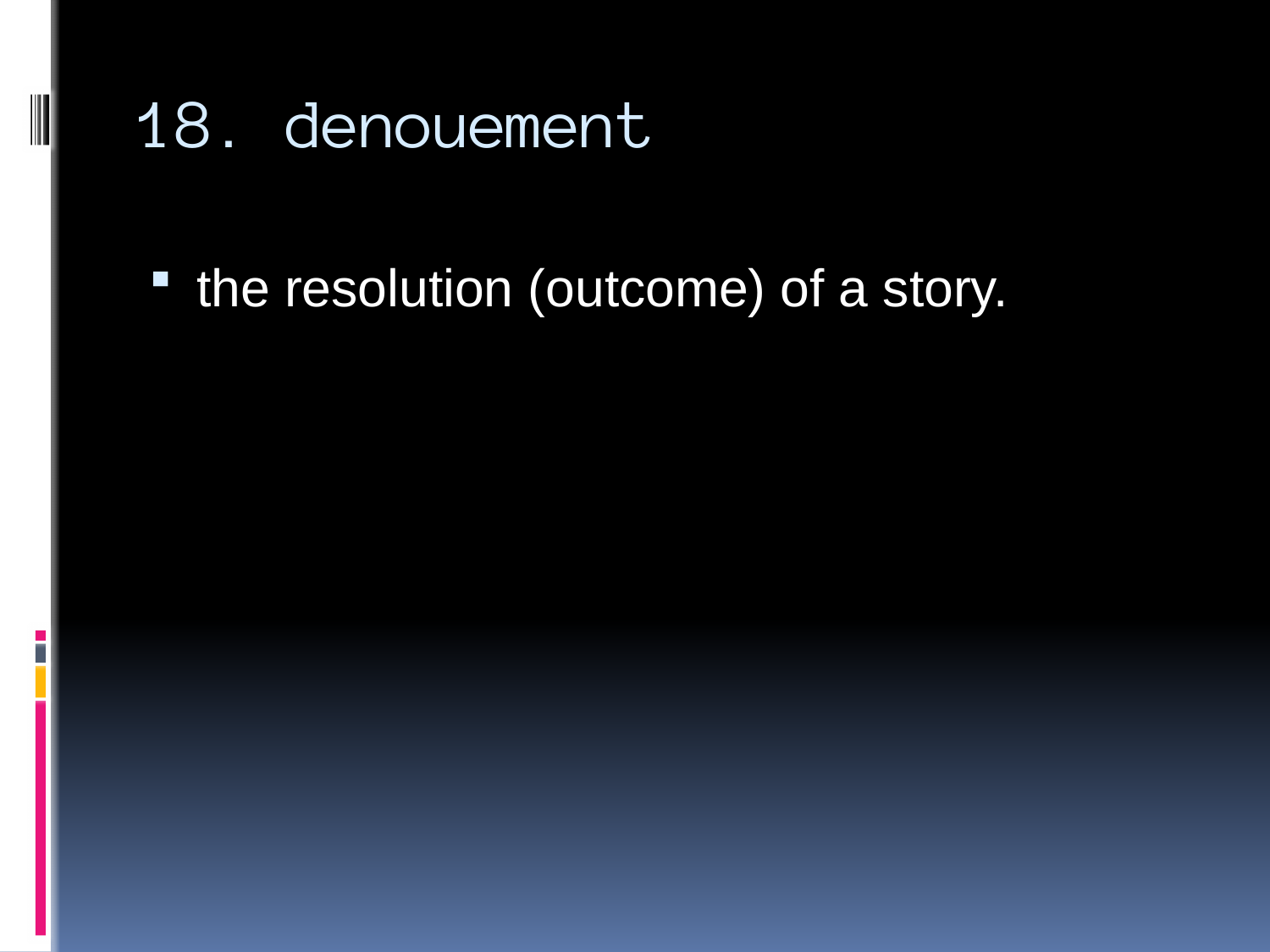

# 18. denouement
the resolution (outcome) of a story.